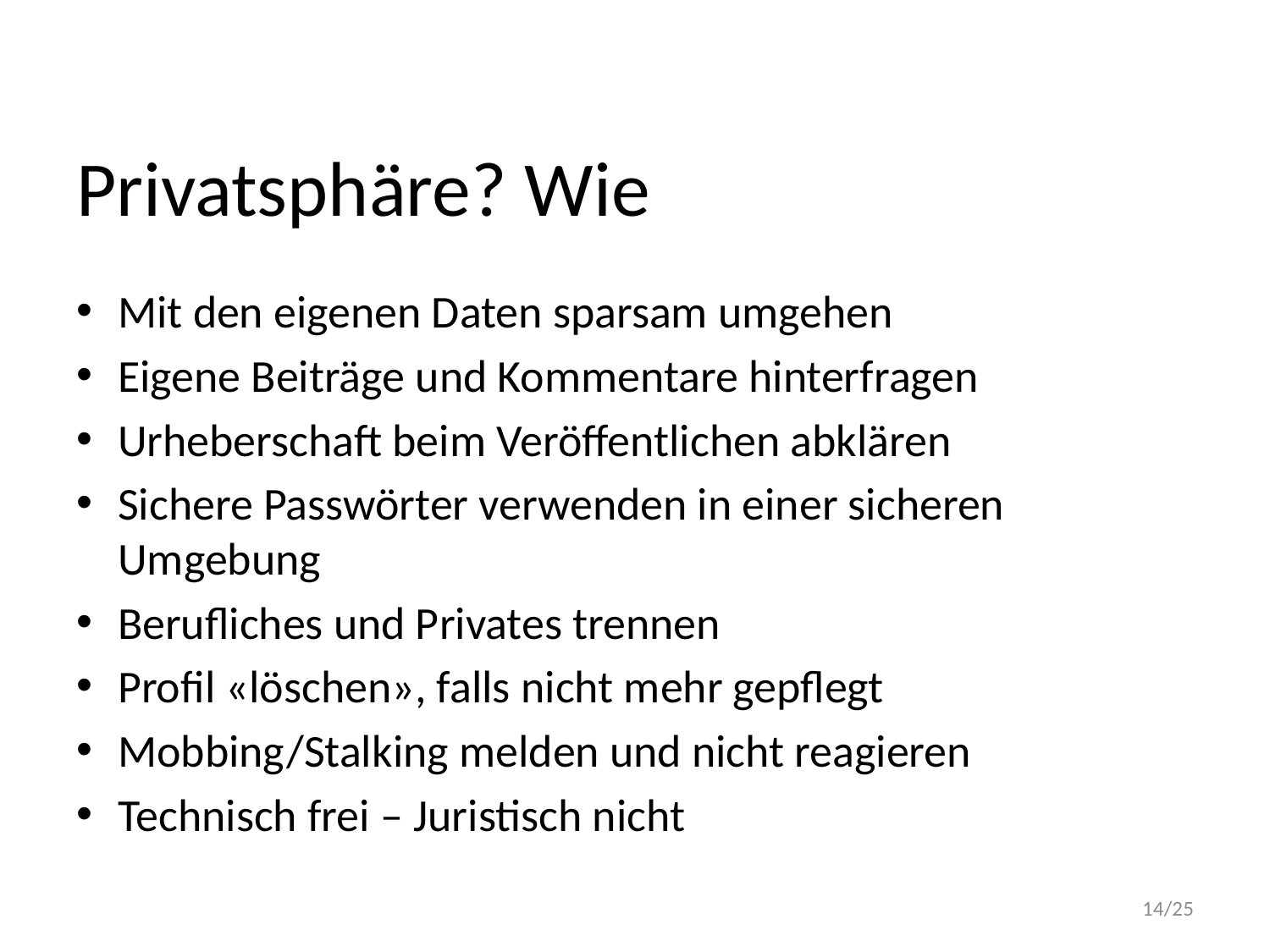

# Privatsphäre? Wie
Mit den eigenen Daten sparsam umgehen
Eigene Beiträge und Kommentare hinterfragen
Urheberschaft beim Veröffentlichen abklären
Sichere Passwörter verwenden in einer sicheren Umgebung
Berufliches und Privates trennen
Profil «löschen», falls nicht mehr gepflegt
Mobbing/Stalking melden und nicht reagieren
Technisch frei – Juristisch nicht

14/25